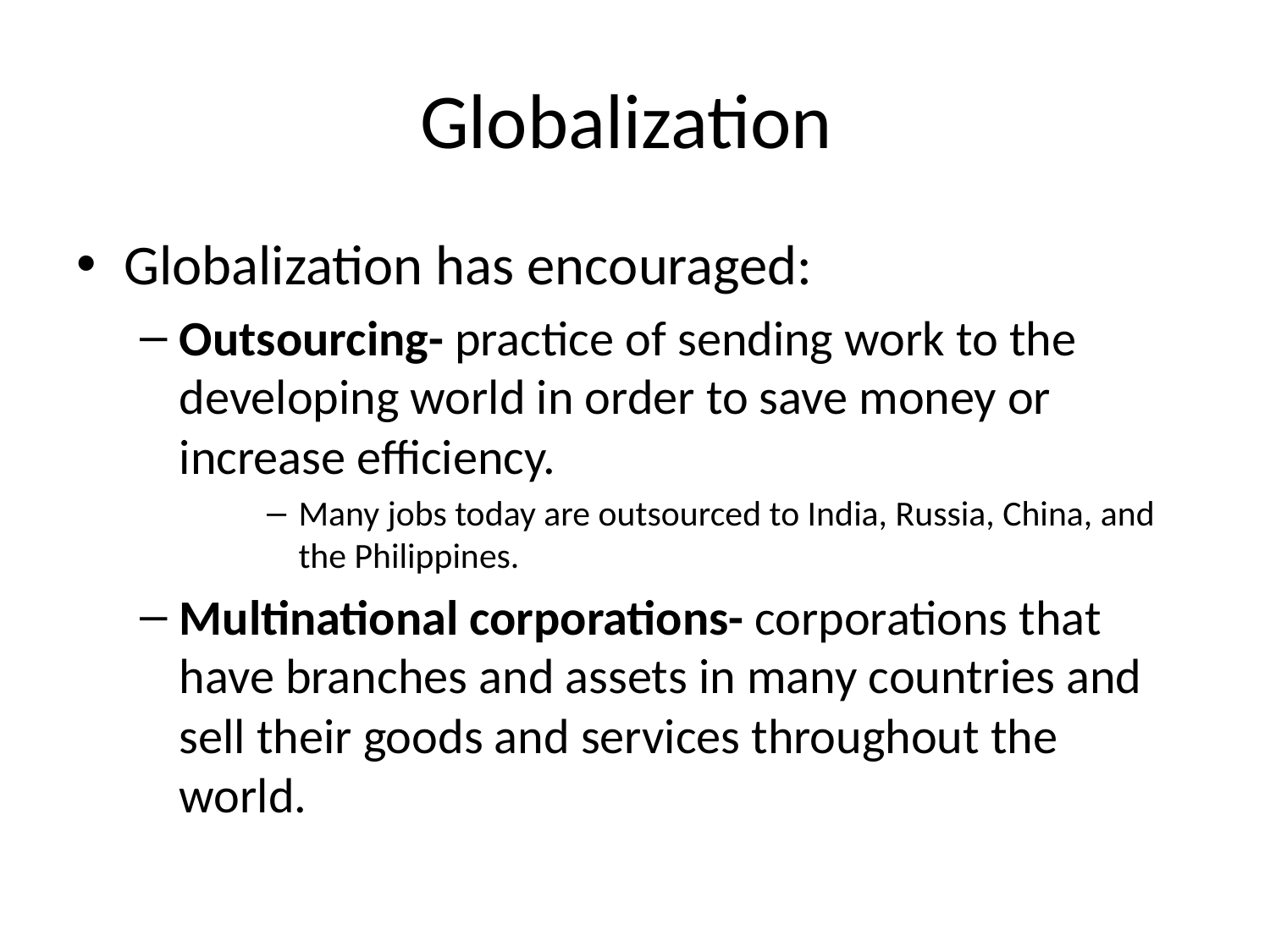

# Globalization
Globalization has encouraged:
Outsourcing- practice of sending work to the developing world in order to save money or increase efficiency.
Many jobs today are outsourced to India, Russia, China, and the Philippines.
Multinational corporations- corporations that have branches and assets in many countries and sell their goods and services throughout the world.